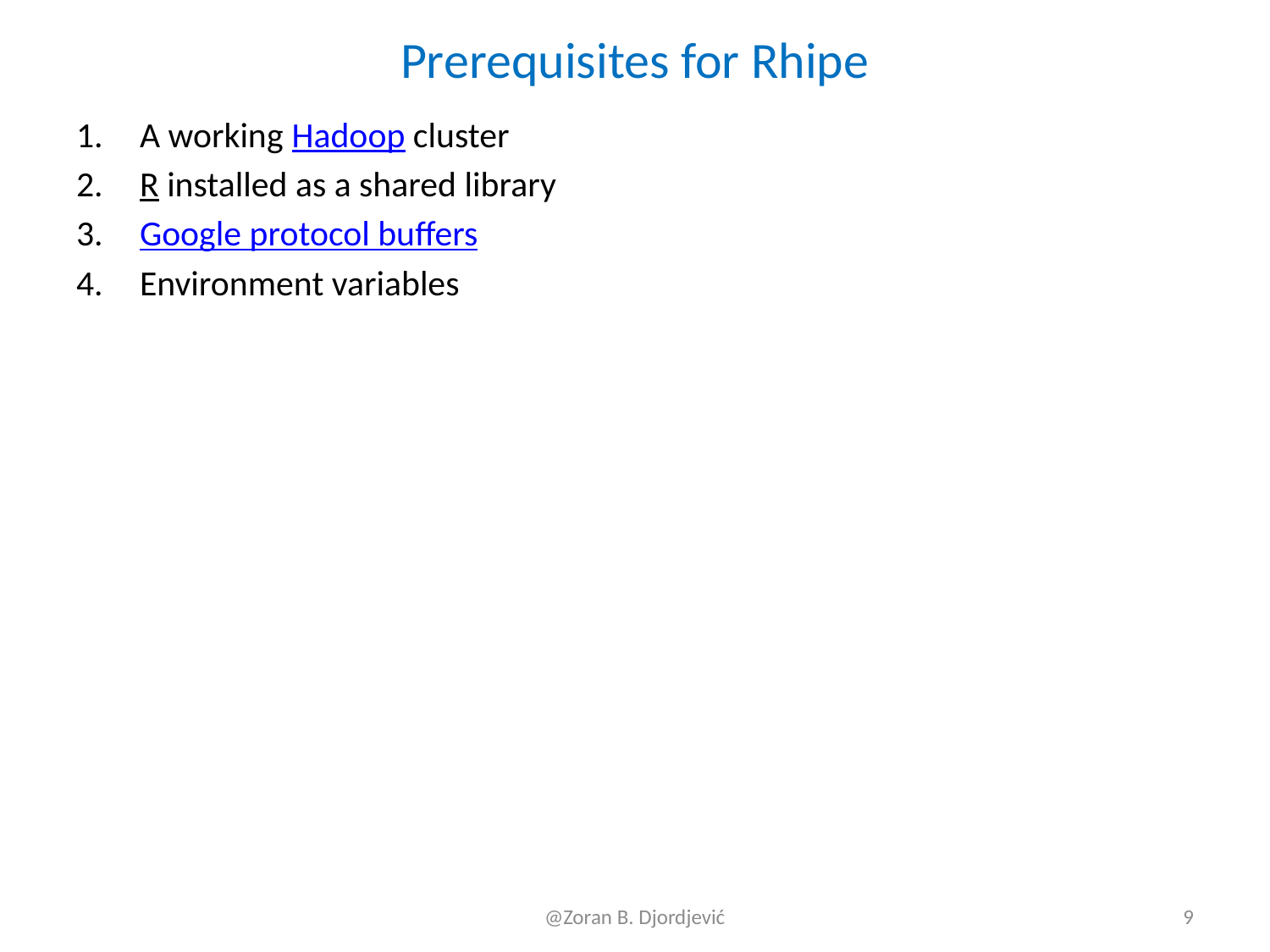

# Prerequisites for Rhipe
A working Hadoop cluster
R installed as a shared library
Google protocol buffers
Environment variables

@Zoran B. Djordjević
9